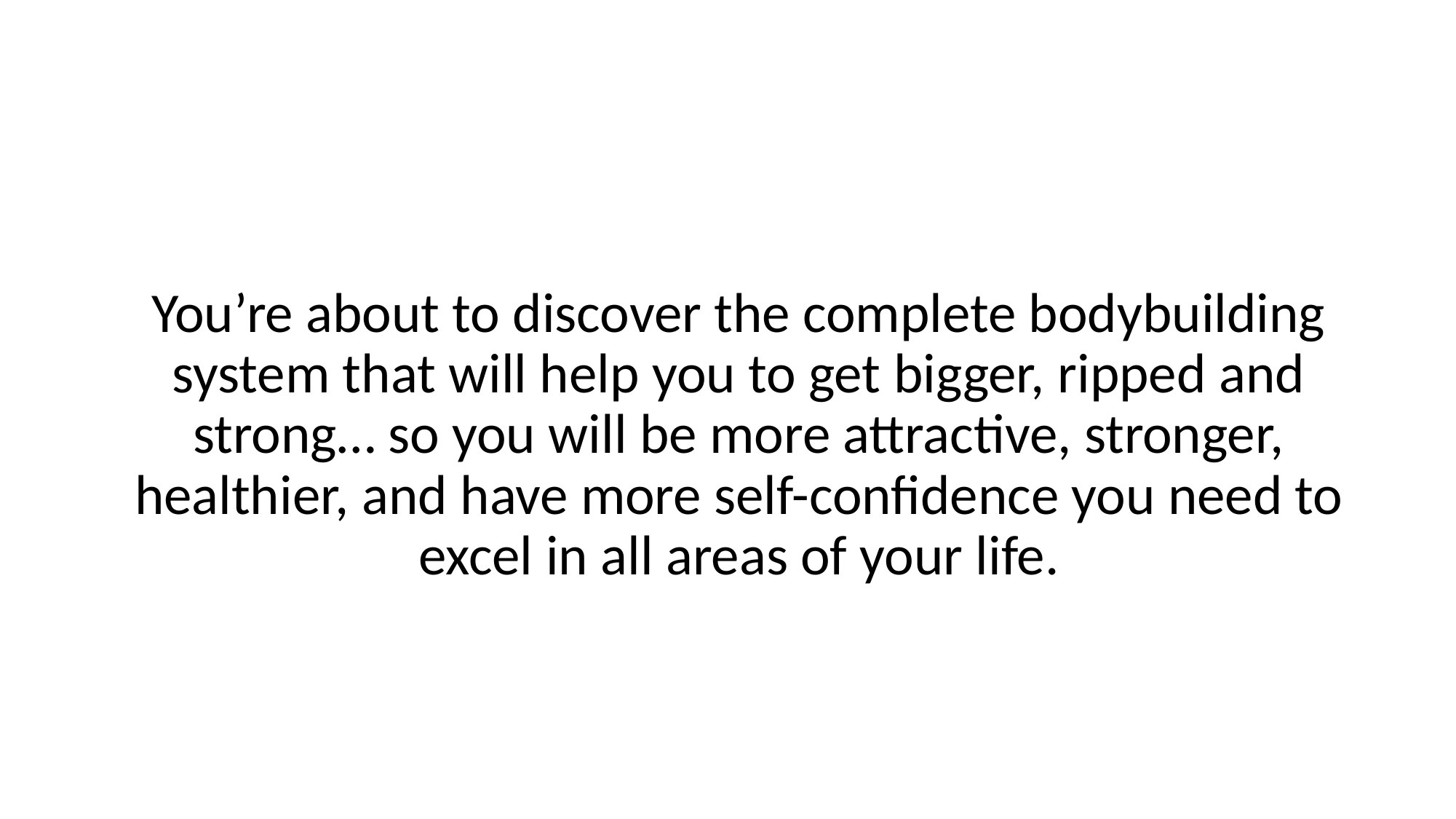

You’re about to discover the complete bodybuilding system that will help you to get bigger, ripped and strong… so you will be more attractive, stronger, healthier, and have more self-confidence you need to excel in all areas of your life.